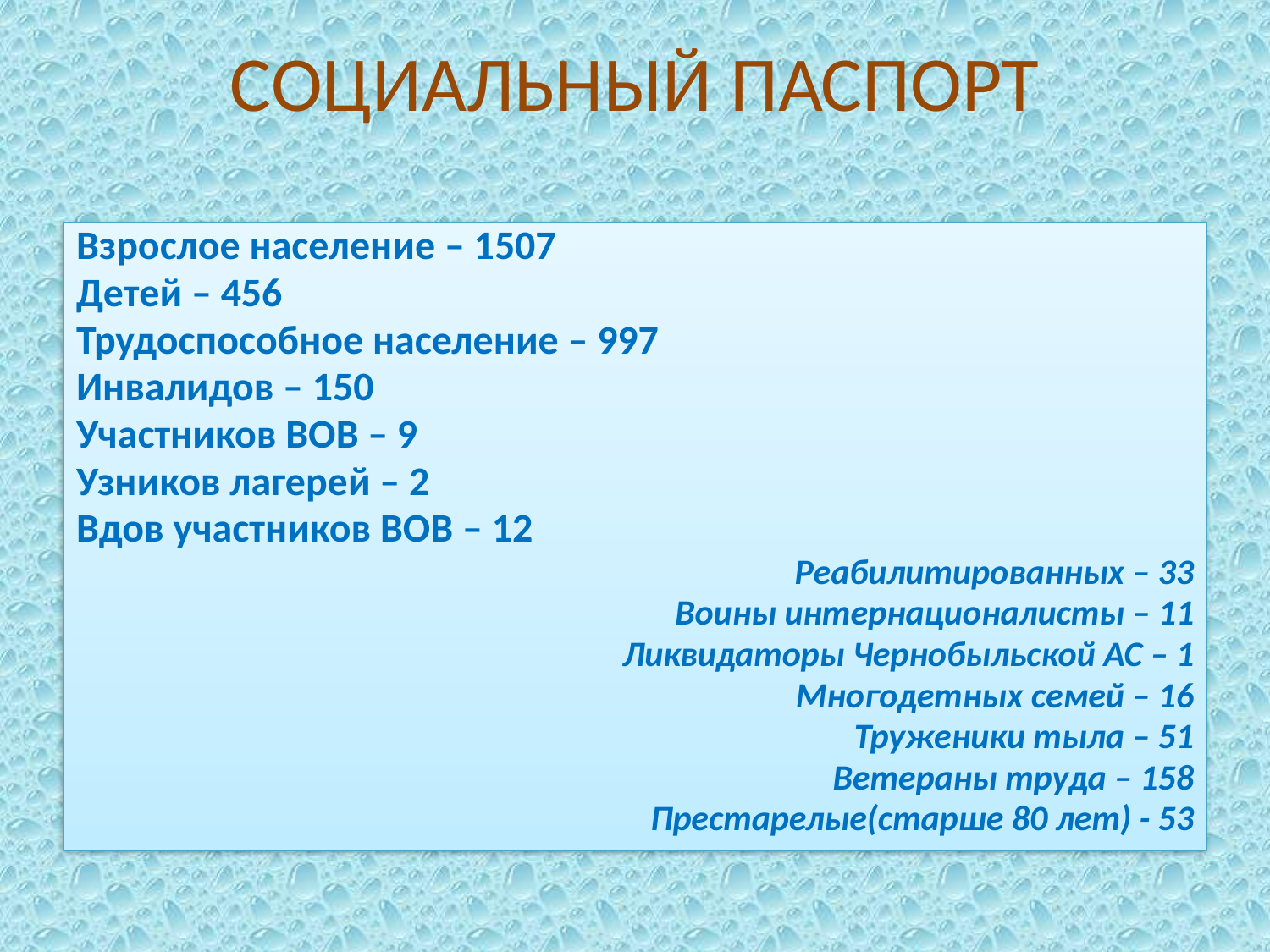

# СОЦИАЛЬНЫЙ ПАСПОРТ
Взрослое население – 1507
Детей – 456
Трудоспособное население – 997
Инвалидов – 150
Участников ВОВ – 9
Узников лагерей – 2
Вдов участников ВОВ – 12
Реабилитированных – 33
Воины интернационалисты – 11
Ликвидаторы Чернобыльской АС – 1
Многодетных семей – 16
Труженики тыла – 51
Ветераны труда – 158
Престарелые(старше 80 лет) - 53